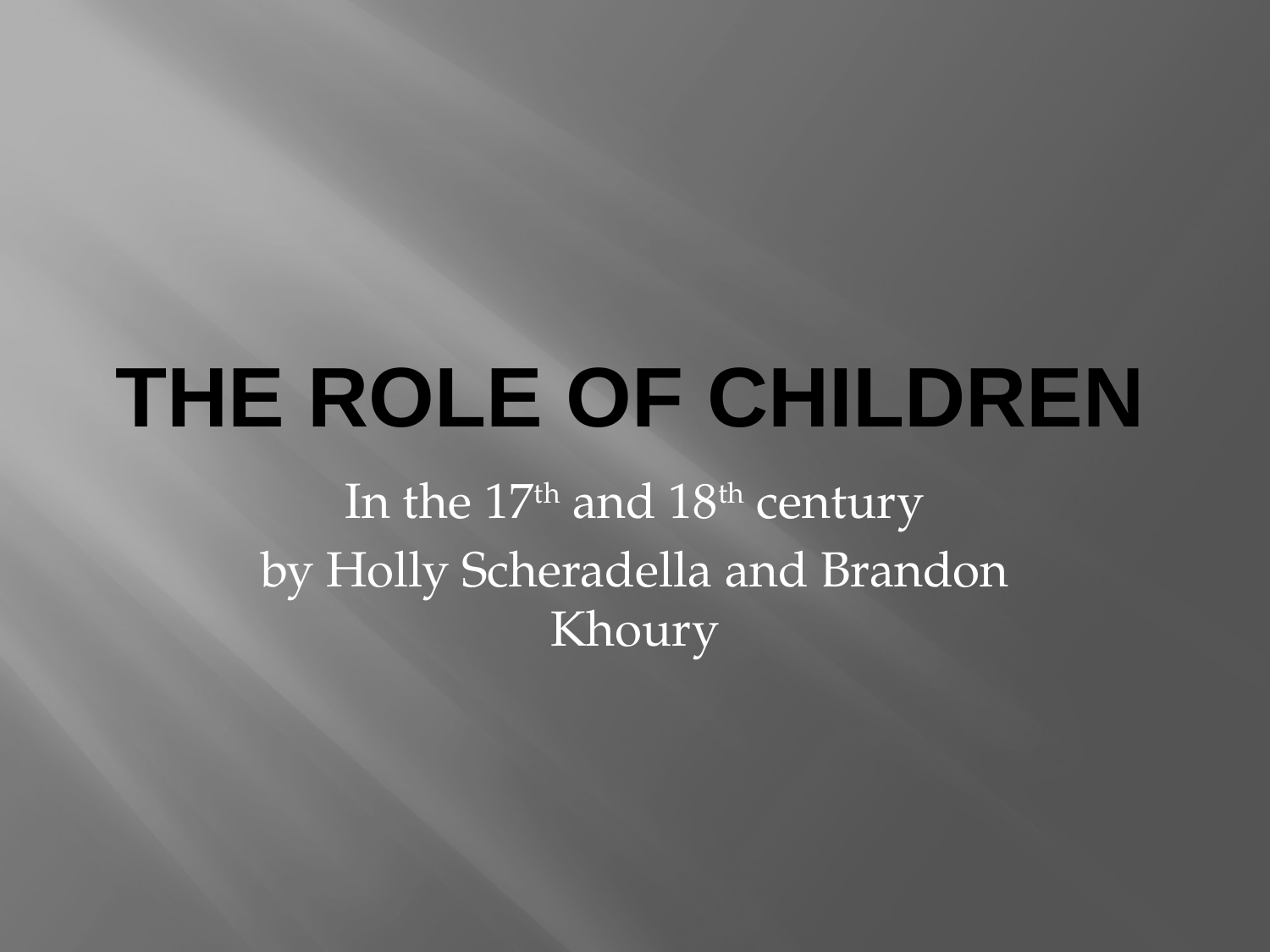

# The Role of Children
In the 17th and 18th century
by Holly Scheradella and Brandon Khoury